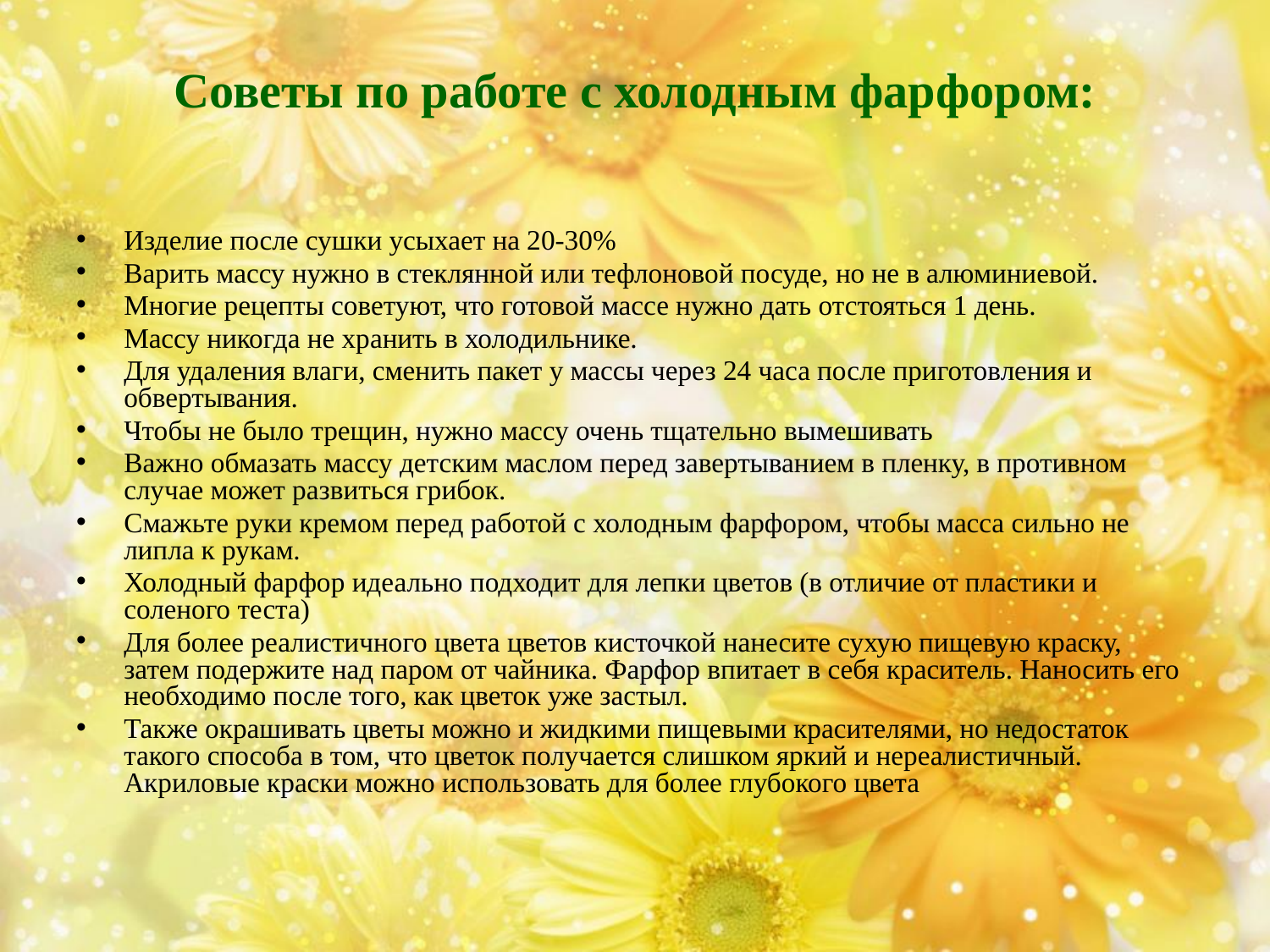

Советы по работе с холодным фарфором:
Изделие после сушки усыхает на 20-30%
Варить массу нужно в стеклянной или тефлоновой посуде, но не в алюминиевой.
Многие рецепты советуют, что готовой массе нужно дать отстояться 1 день.
Массу никогда не хранить в холодильнике.
Для удаления влаги, сменить пакет у массы через 24 часа после приготовления и обвертывания.
Чтобы не было трещин, нужно массу очень тщательно вымешивать
Важно обмазать массу детским маслом перед завертыванием в пленку, в противном случае может развиться грибок.
Смажьте руки кремом перед работой с холодным фарфором, чтобы масса сильно не липла к рукам.
Холодный фарфор идеально подходит для лепки цветов (в отличие от пластики и соленого теста)
Для более реалистичного цвета цветов кисточкой нанесите сухую пищевую краску, затем подержите над паром от чайника. Фарфор впитает в себя краситель. Наносить его необходимо после того, как цветок уже застыл.
Также окрашивать цветы можно и жидкими пищевыми красителями, но недостаток такого способа в том, что цветок получается слишком яркий и нереалистичный. Акриловые краски можно использовать для более глубокого цвета